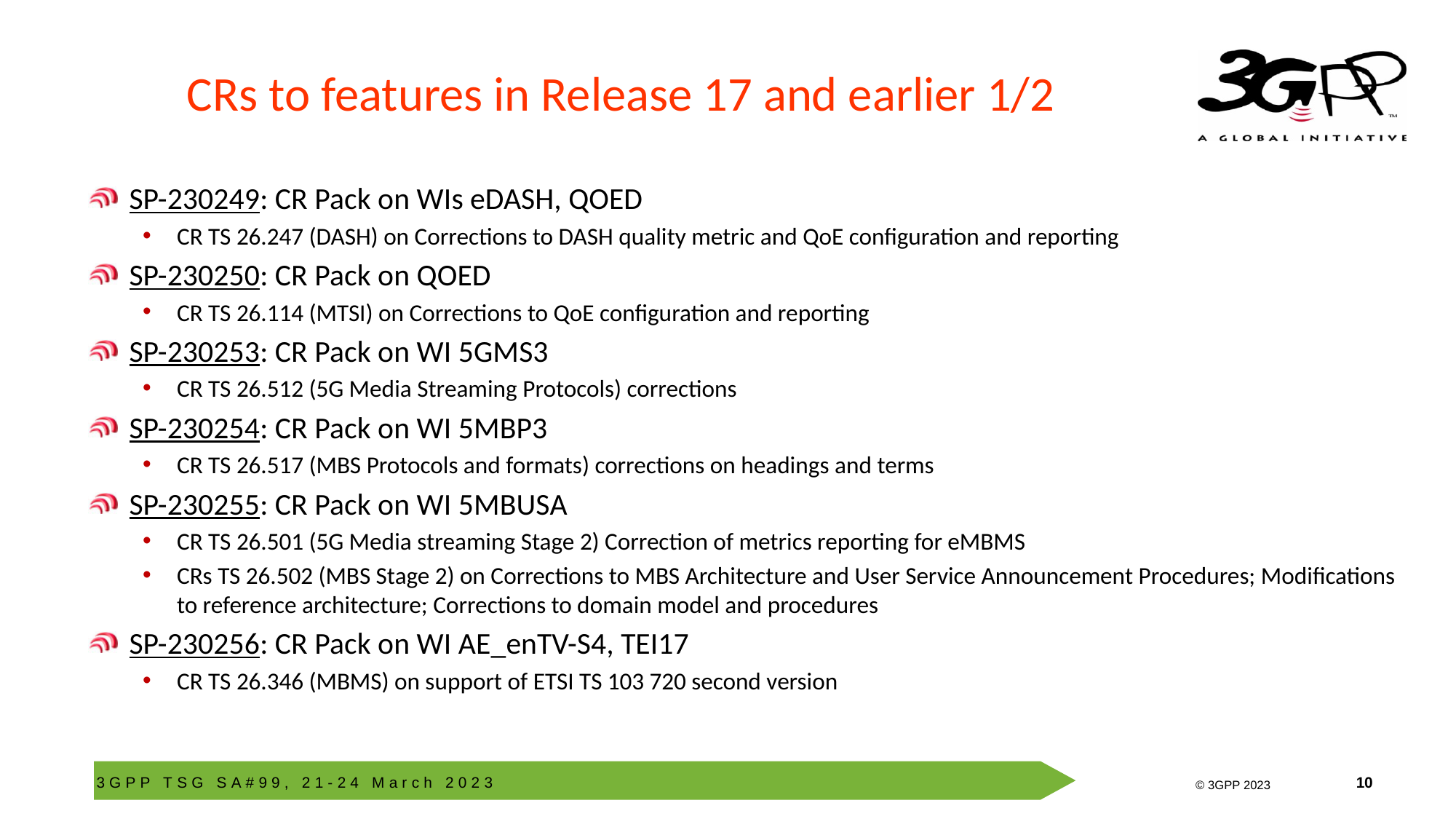

# CRs to features in Release 17 and earlier 1/2
SP-230249: CR Pack on WIs eDASH, QOED
CR TS 26.247 (DASH) on Corrections to DASH quality metric and QoE configuration and reporting
SP-230250: CR Pack on QOED
CR TS 26.114 (MTSI) on Corrections to QoE configuration and reporting
SP-230253: CR Pack on WI 5GMS3
CR TS 26.512 (5G Media Streaming Protocols) corrections
SP-230254: CR Pack on WI 5MBP3
CR TS 26.517 (MBS Protocols and formats) corrections on headings and terms
SP-230255: CR Pack on WI 5MBUSA
CR TS 26.501 (5G Media streaming Stage 2) Correction of metrics reporting for eMBMS
CRs TS 26.502 (MBS Stage 2) on Corrections to MBS Architecture and User Service Announcement Procedures; Modifications to reference architecture; Corrections to domain model and procedures
SP-230256: CR Pack on WI AE_enTV-S4, TEI17
CR TS 26.346 (MBMS) on support of ETSI TS 103 720 second version